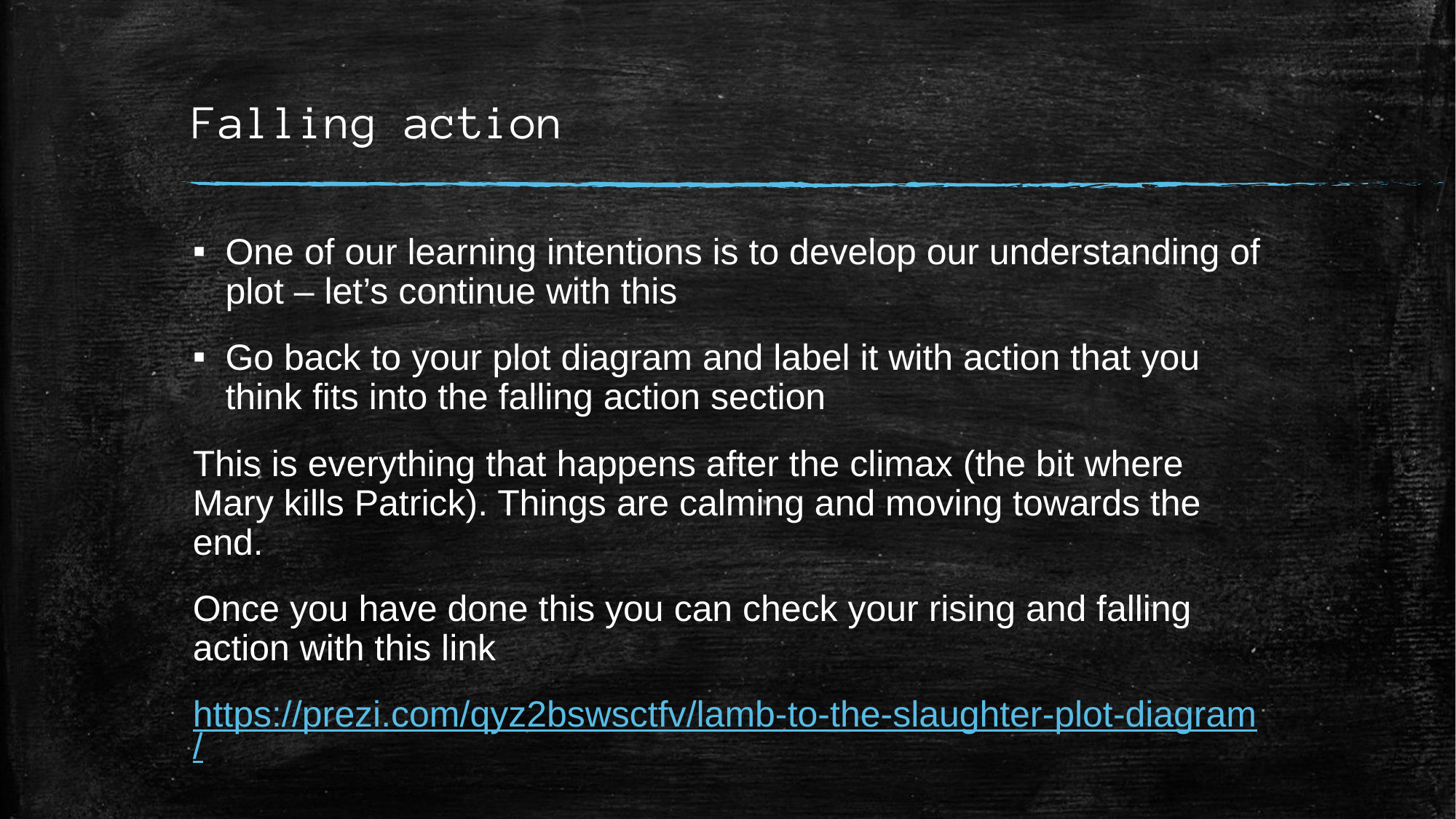

# Falling action
One of our learning intentions is to develop our understanding of plot – let’s continue with this
Go back to your plot diagram and label it with action that you think fits into the falling action section
This is everything that happens after the climax (the bit where Mary kills Patrick). Things are calming and moving towards the end.
Once you have done this you can check your rising and falling action with this link
https://prezi.com/qyz2bswsctfv/lamb-to-the-slaughter-plot-diagram/